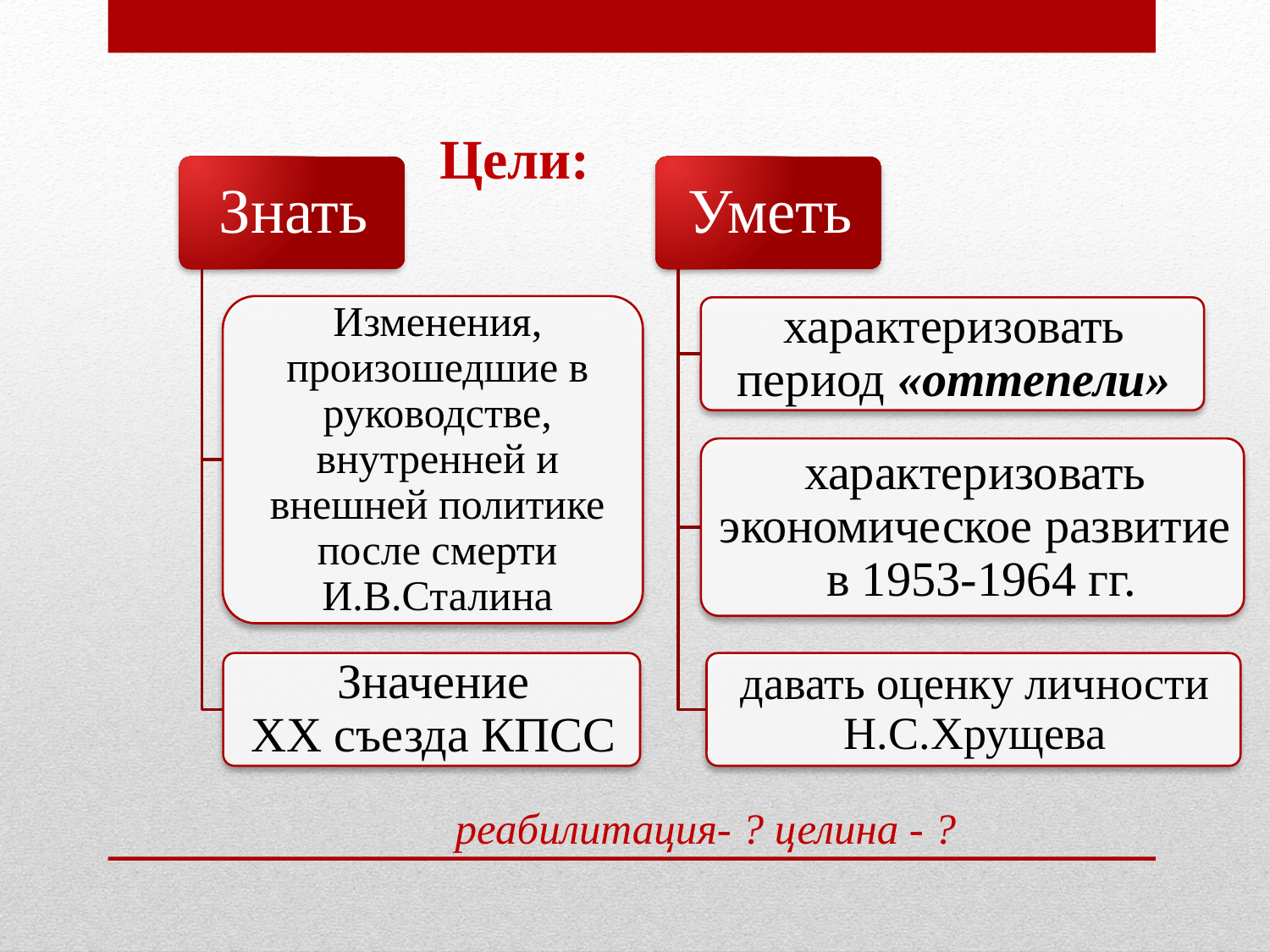

# Цели:
Знать
Изменения, произошедшие в руководстве, внутренней и внешней политике после смерти И.В.Сталина
Значение
XX съезда КПСС
Уметь
характеризовать период «оттепели»
характеризовать экономическое развитие
 в 1953-1964 гг.
давать оценку личности Н.С.Хрущева
реабилитация- ? целина - ?